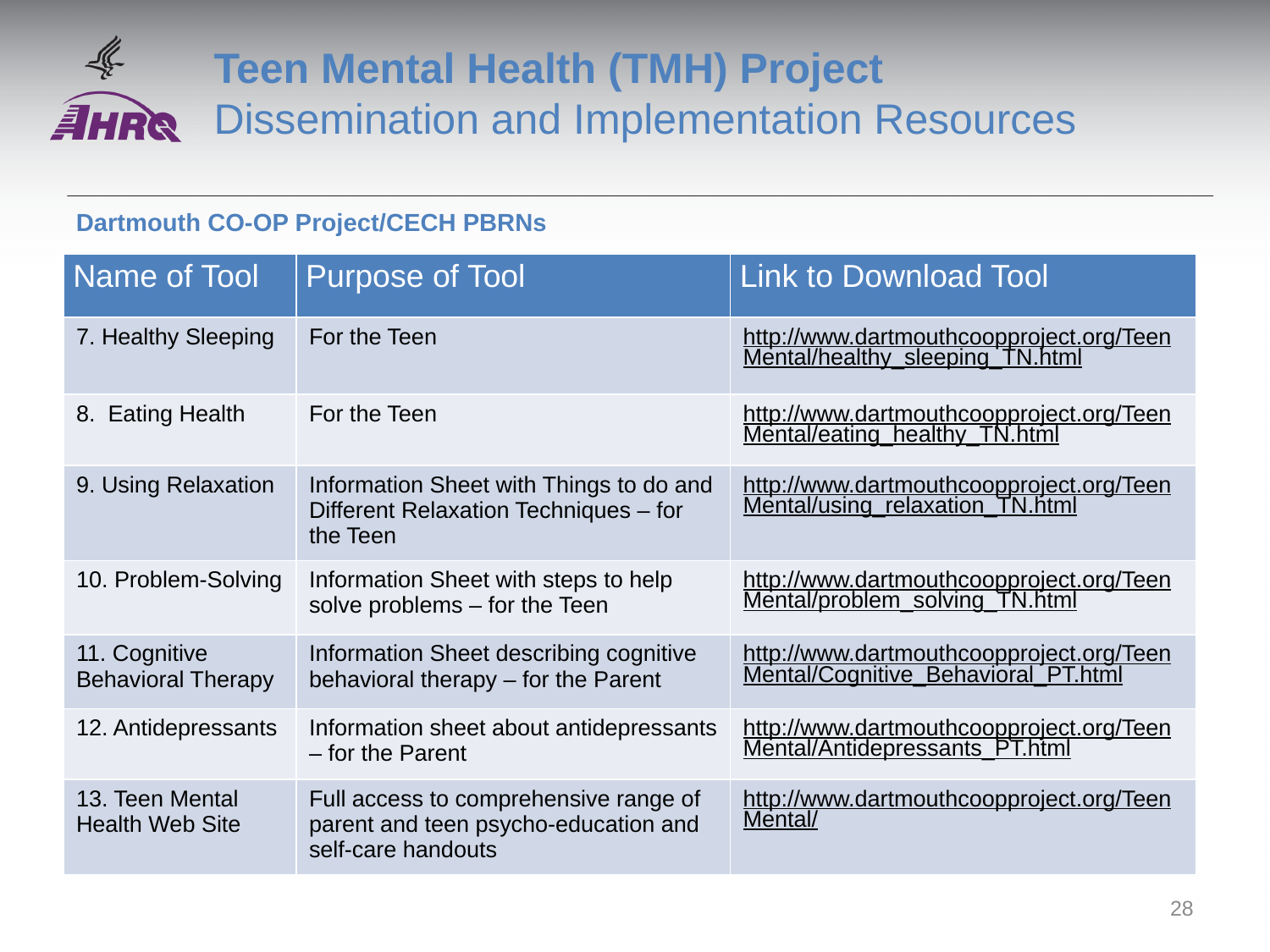

# Teen Mental Health (TMH) Project Dissemination and Implementation Resources
Dartmouth CO-OP Project/CECH PBRNs
| Name of Tool | Purpose of Tool | Link to Download Tool |
| --- | --- | --- |
| 7. Healthy Sleeping | For the Teen | http://www.dartmouthcoopproject.org/TeenMental/healthy\_sleeping\_TN.html |
| 8. Eating Health | For the Teen | http://www.dartmouthcoopproject.org/TeenMental/eating\_healthy\_TN.html |
| 9. Using Relaxation | Information Sheet with Things to do and Different Relaxation Techniques – for the Teen | http://www.dartmouthcoopproject.org/TeenMental/using\_relaxation\_TN.html |
| 10. Problem-Solving | Information Sheet with steps to help solve problems – for the Teen | http://www.dartmouthcoopproject.org/TeenMental/problem\_solving\_TN.html |
| 11. Cognitive Behavioral Therapy | Information Sheet describing cognitive behavioral therapy – for the Parent | http://www.dartmouthcoopproject.org/TeenMental/Cognitive\_Behavioral\_PT.html |
| 12. Antidepressants | Information sheet about antidepressants – for the Parent | http://www.dartmouthcoopproject.org/TeenMental/Antidepressants\_PT.html |
| 13. Teen Mental Health Web Site | Full access to comprehensive range of parent and teen psycho-education and self-care handouts | http://www.dartmouthcoopproject.org/TeenMental/ |
28